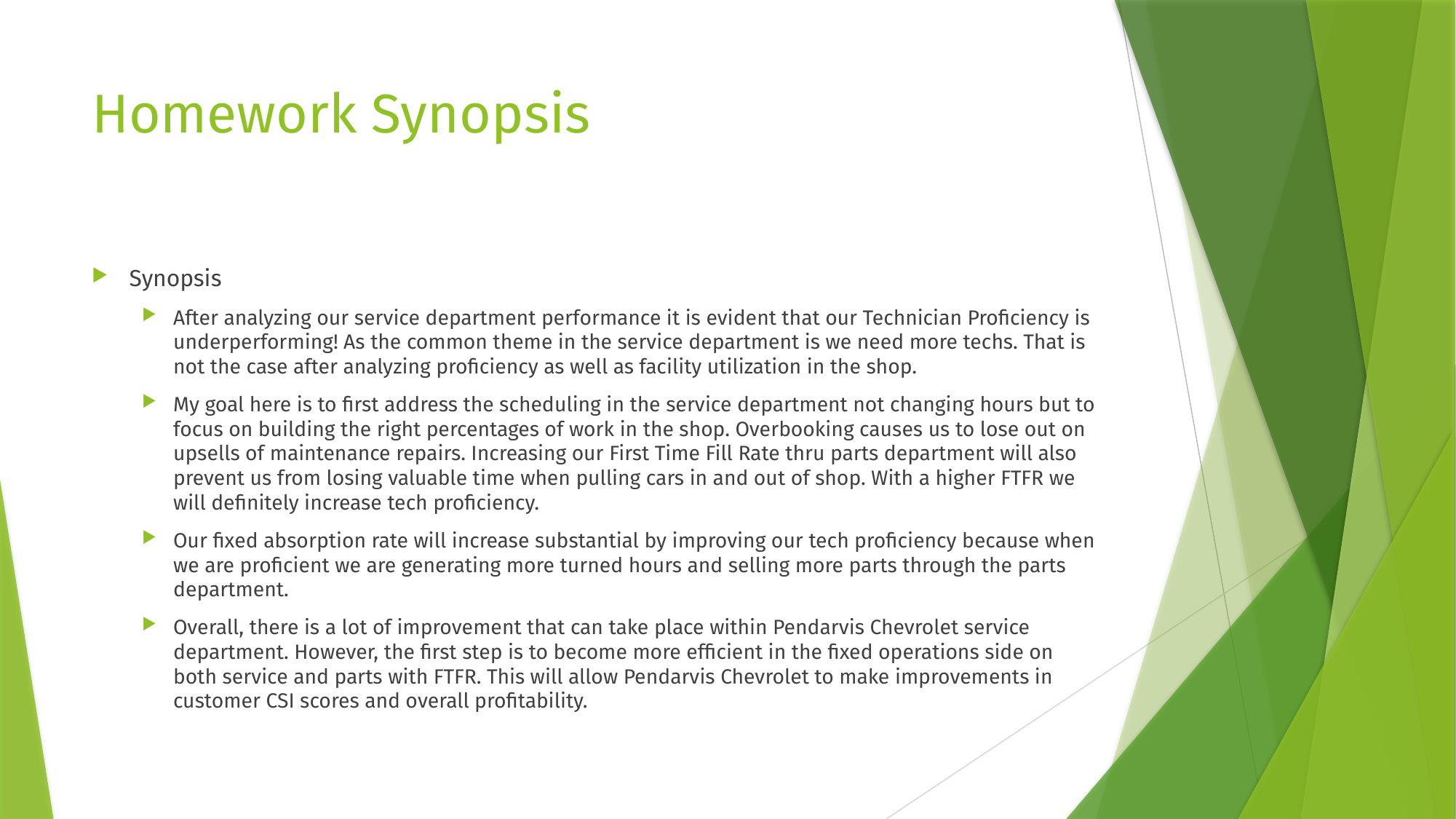

# Homework Synopsis
Synopsis
After analyzing our service department performance it is evident that our Technician Proficiency is underperforming! As the common theme in the service department is we need more techs. That is not the case after analyzing proficiency as well as facility utilization in the shop.
My goal here is to first address the scheduling in the service department not changing hours but to focus on building the right percentages of work in the shop. Overbooking causes us to lose out on upsells of maintenance repairs. Increasing our First Time Fill Rate thru parts department will also prevent us from losing valuable time when pulling cars in and out of shop. With a higher FTFR we will definitely increase tech proficiency.
Our fixed absorption rate will increase substantial by improving our tech proficiency because when we are proficient we are generating more turned hours and selling more parts through the parts department.
Overall, there is a lot of improvement that can take place within Pendarvis Chevrolet service department. However, the first step is to become more efficient in the fixed operations side on both service and parts with FTFR. This will allow Pendarvis Chevrolet to make improvements in customer CSI scores and overall profitability.